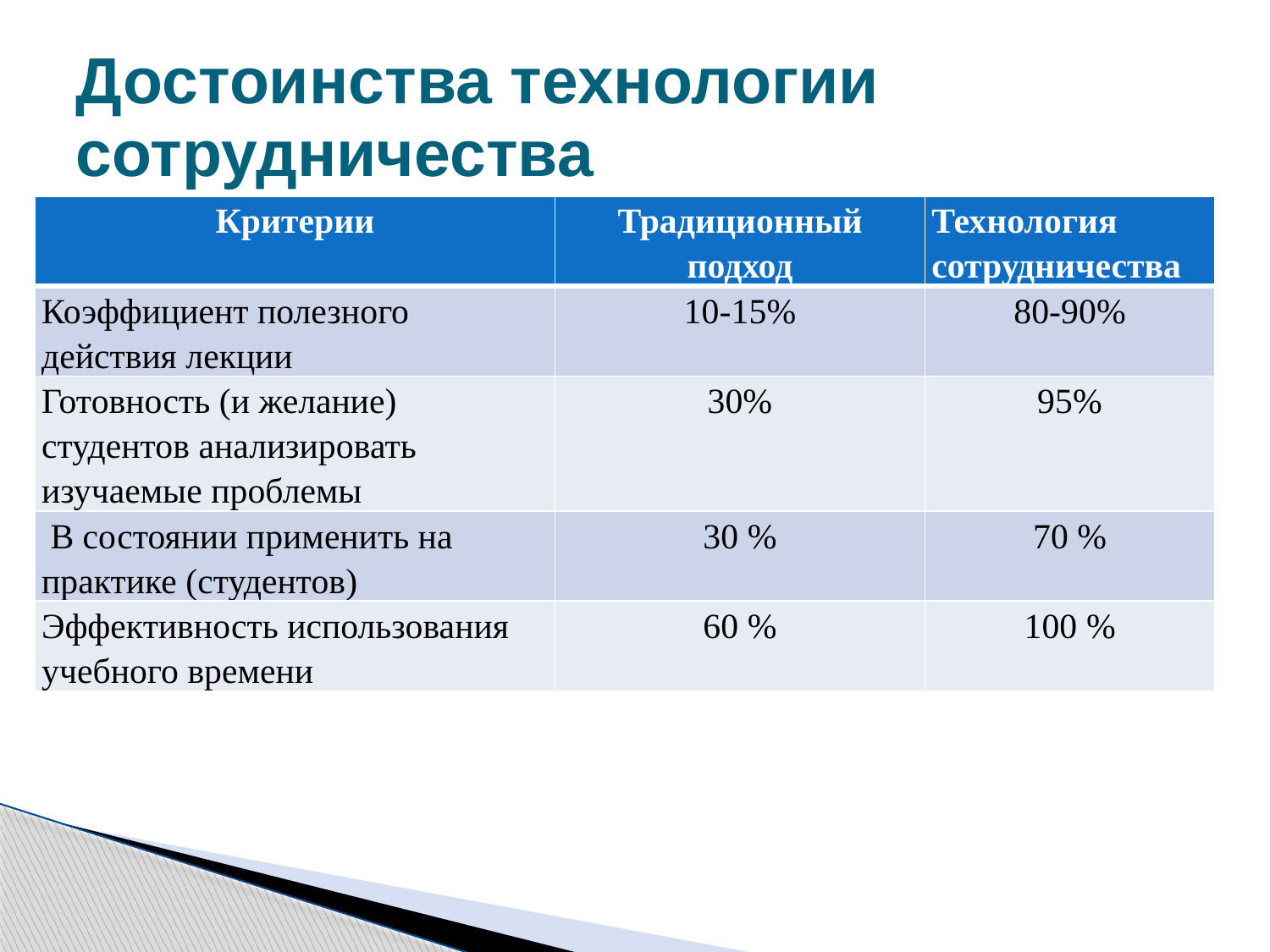

# Достоинства технологии сотрудничества
| Критерии | Традиционный подход | Технология сотрудничества |
| --- | --- | --- |
| Коэффициент полезного действия лекции | 10-15% | 80-90% |
| Готовность (и желание) студентов анализировать изучаемые проблемы | 30% | 95% |
| В состоянии применить на практике (студентов) | 30 % | 70 % |
| Эффективность использования учебного времени | 60 % | 100 % |